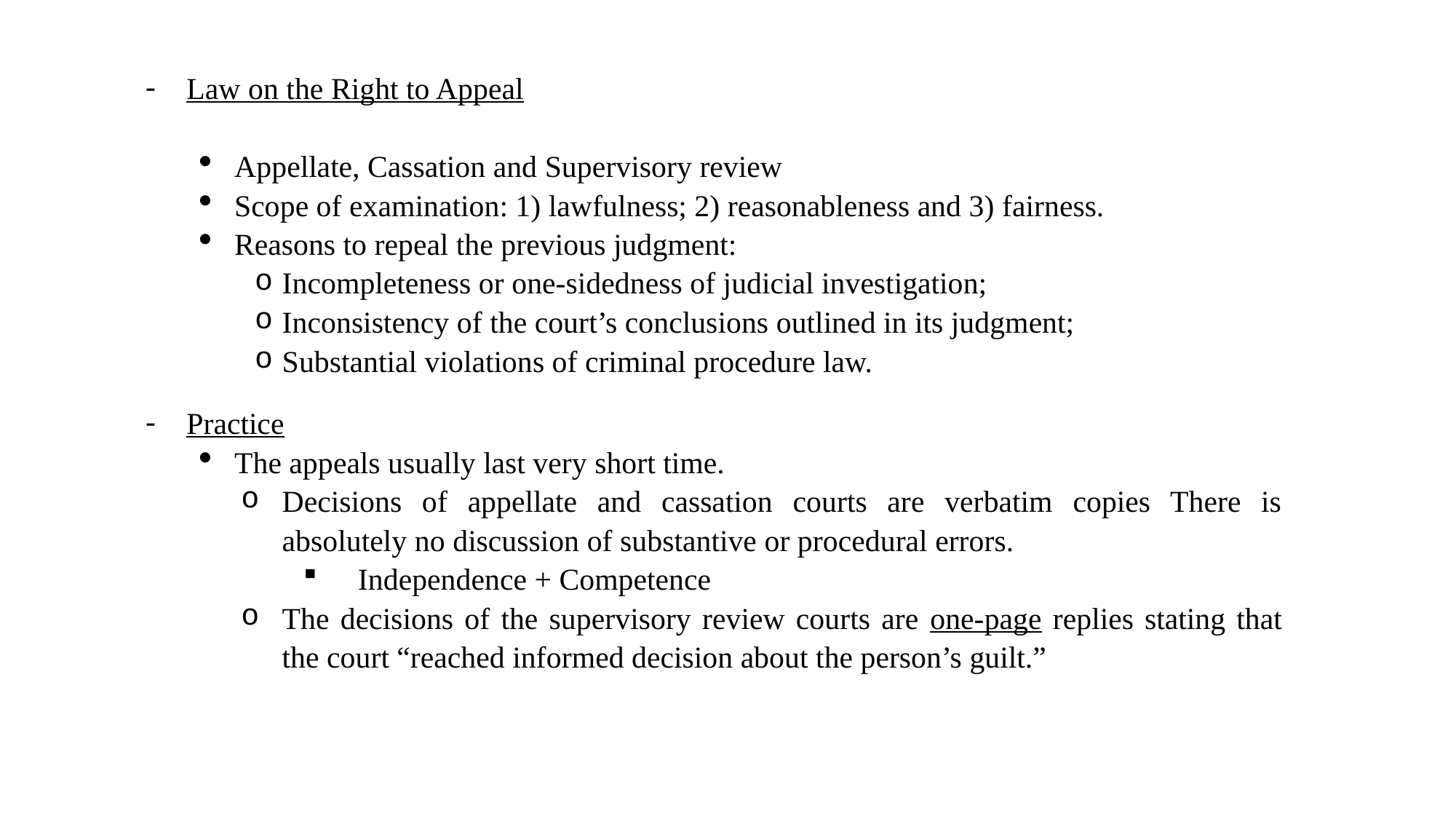

Law on the Right to Appeal

Appellate, Cassation and Supervisory review
Scope of examination: 1) lawfulness; 2) reasonableness and 3) fairness.
Reasons to repeal the previous judgment:
Incompleteness or one-sidedness of judicial investigation;
Inconsistency of the court’s conclusions outlined in its judgment;
Substantial violations of criminal procedure law.

Practice
The appeals usually last very short time.
Decisions of appellate and cassation courts are verbatim copies There is absolutely no discussion of substantive or procedural errors.
Independence + Competence
The decisions of the supervisory review courts are one-page replies stating that the court “reached informed decision about the person’s guilt.”